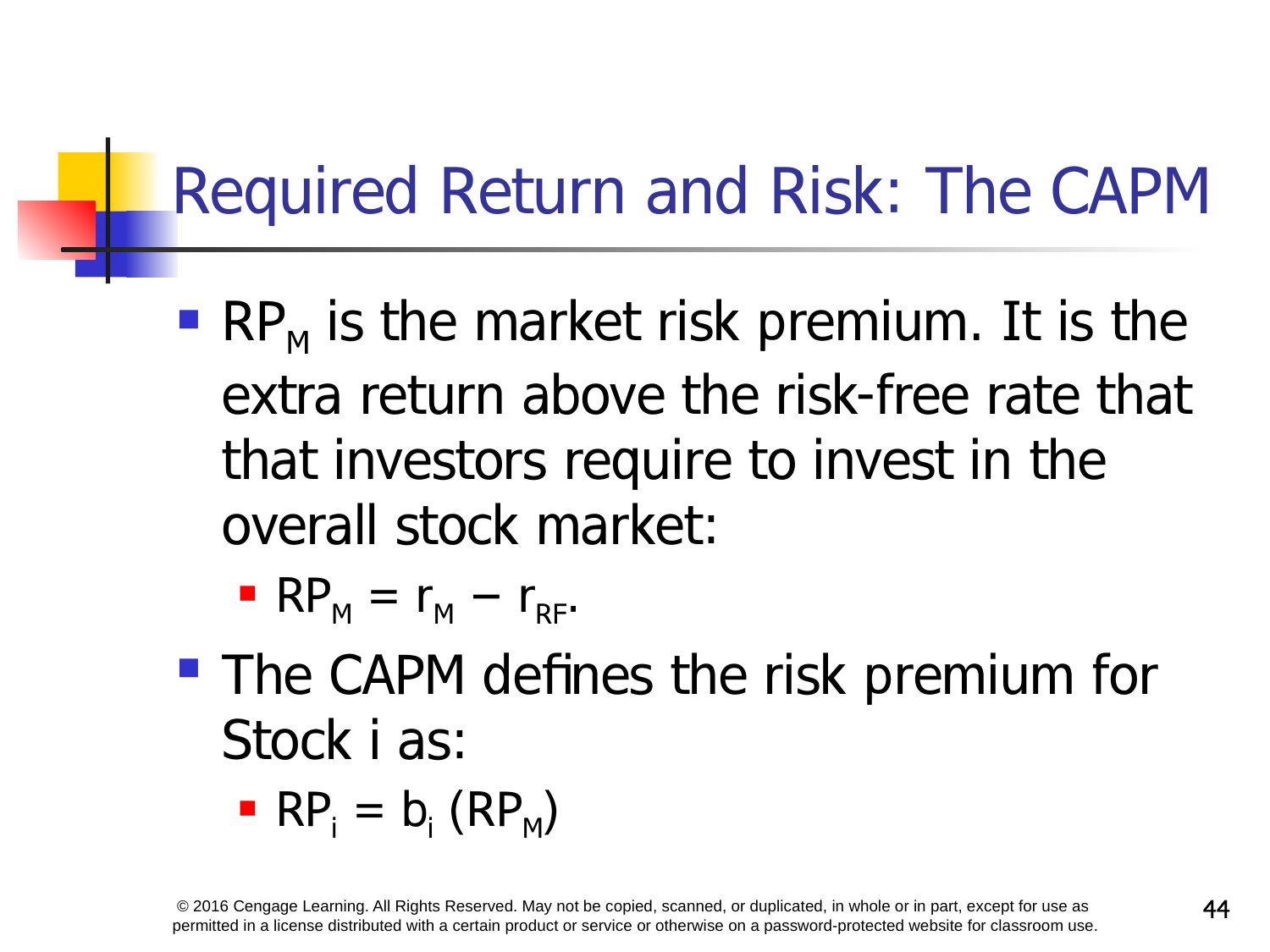

# Required Return and Risk: The CAPM
RPM is the market risk premium. It is the extra return above the risk-free rate that that investors require to invest in the overall stock market:
RPM = rM − rRF.
The CAPM defines the risk premium for Stock i as:
RPi = bi (RPM)
44